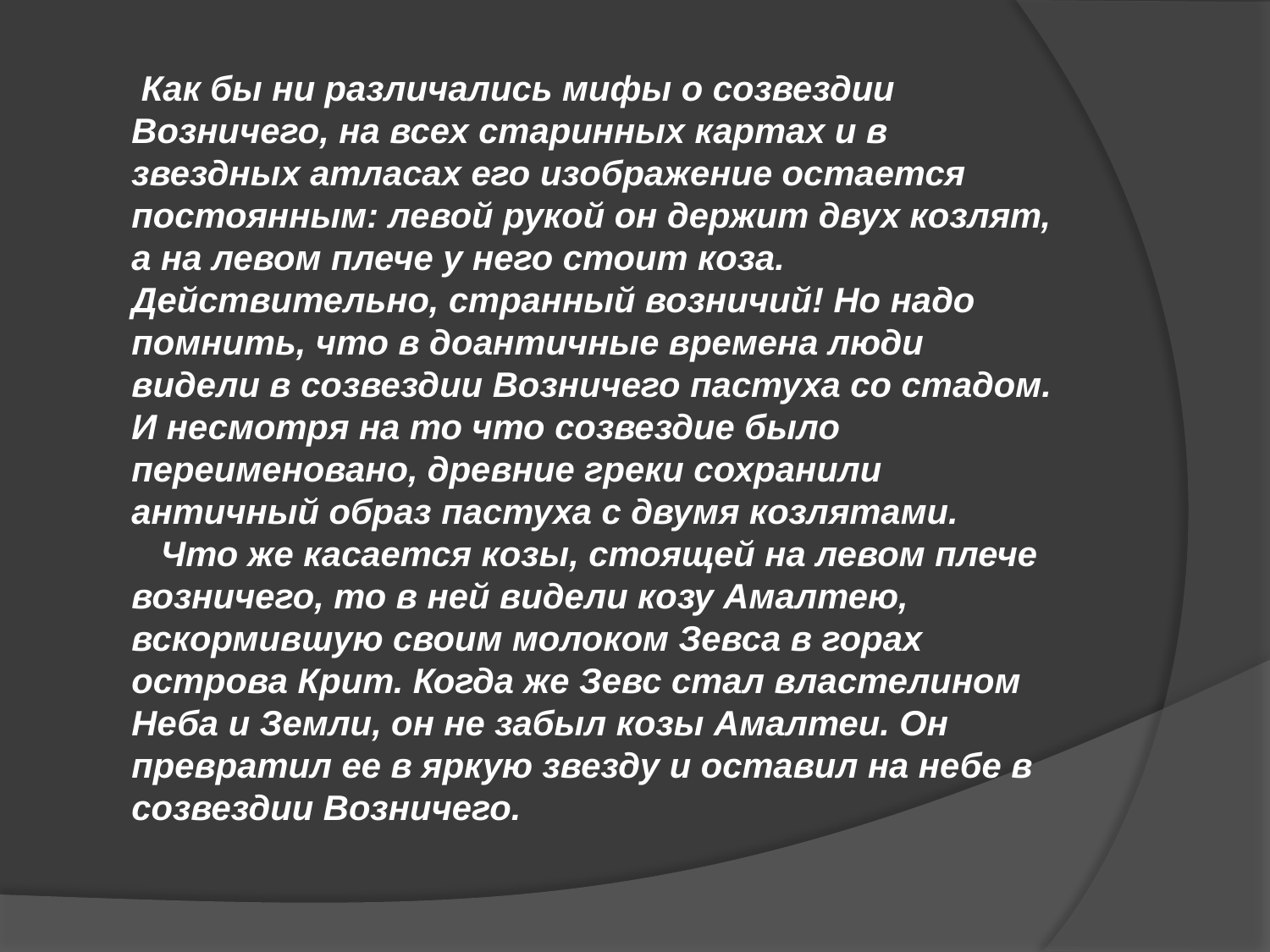

Как бы ни различались мифы о созвездии Возничего, на всех старинных картах и в звездных атласах его изображение остается постоянным: левой рукой он держит двух козлят, а на левом плече у него стоит коза. Действительно, странный возничий! Но надо помнить, что в доантичные времена люди видели в созвездии Возничего пастуха со стадом. И несмотря на то что созвездие было переименовано, древние греки сохранили античный образ пастуха с двумя козлятами.
   Что же касается козы, стоящей на левом плече возничего, то в ней видели козу Амалтею, вскормившую своим молоком Зевса в горах острова Крит. Когда же Зевс стал властелином Неба и Земли, он не забыл козы Амалтеи. Он превратил ее в яркую звезду и оставил на небе в созвездии Возничего.